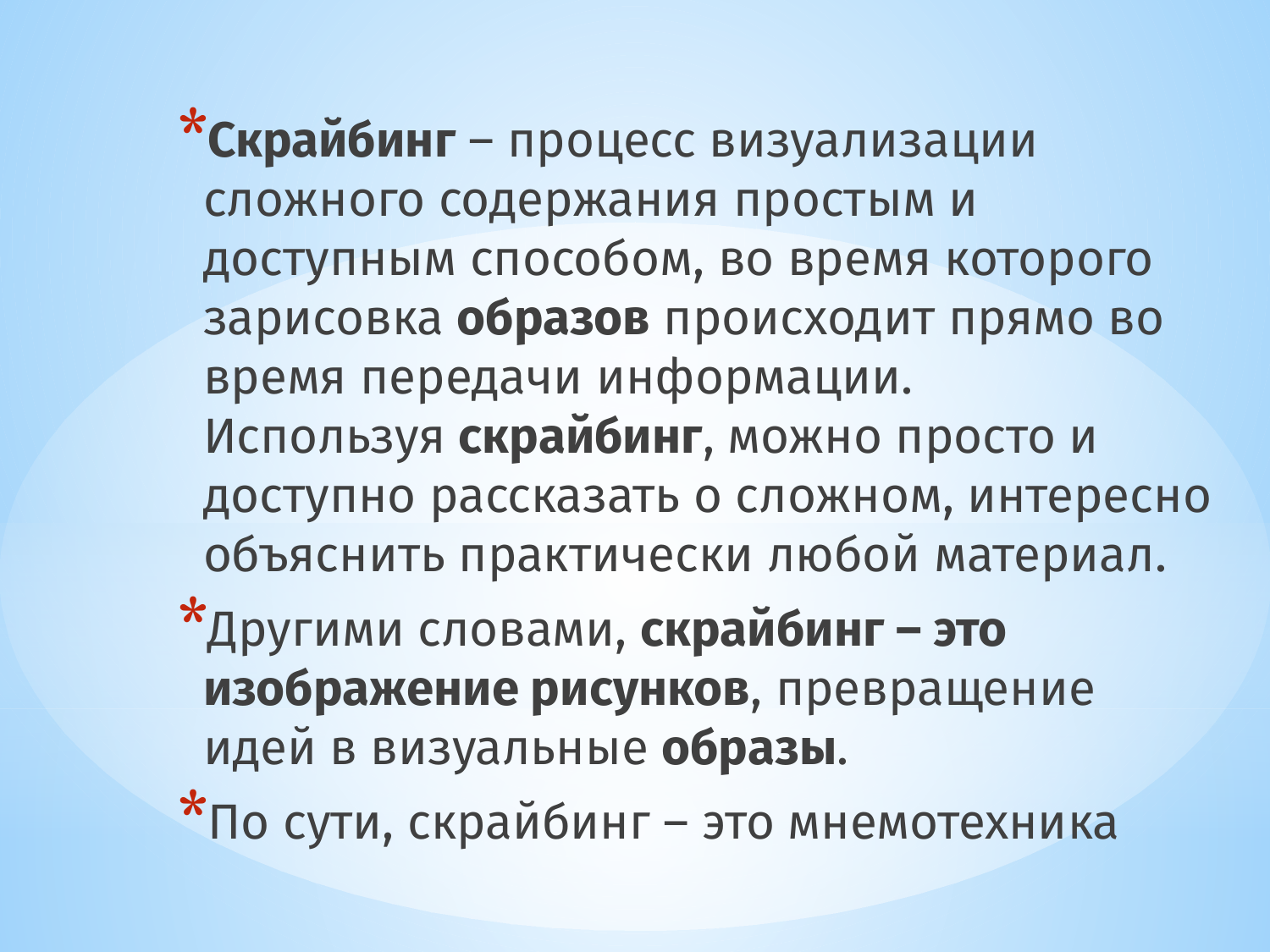

Скрайбинг – процесс визуализации сложного содержания простым и доступным способом, во время которого зарисовка образов происходит прямо во время передачи информации. Используя скрайбинг, можно просто и доступно рассказать о сложном, интересно объяснить практически любой материал.
Другими словами, скрайбинг – это изображение рисунков, превращение идей в визуальные образы.
По сути, скрайбинг – это мнемотехника